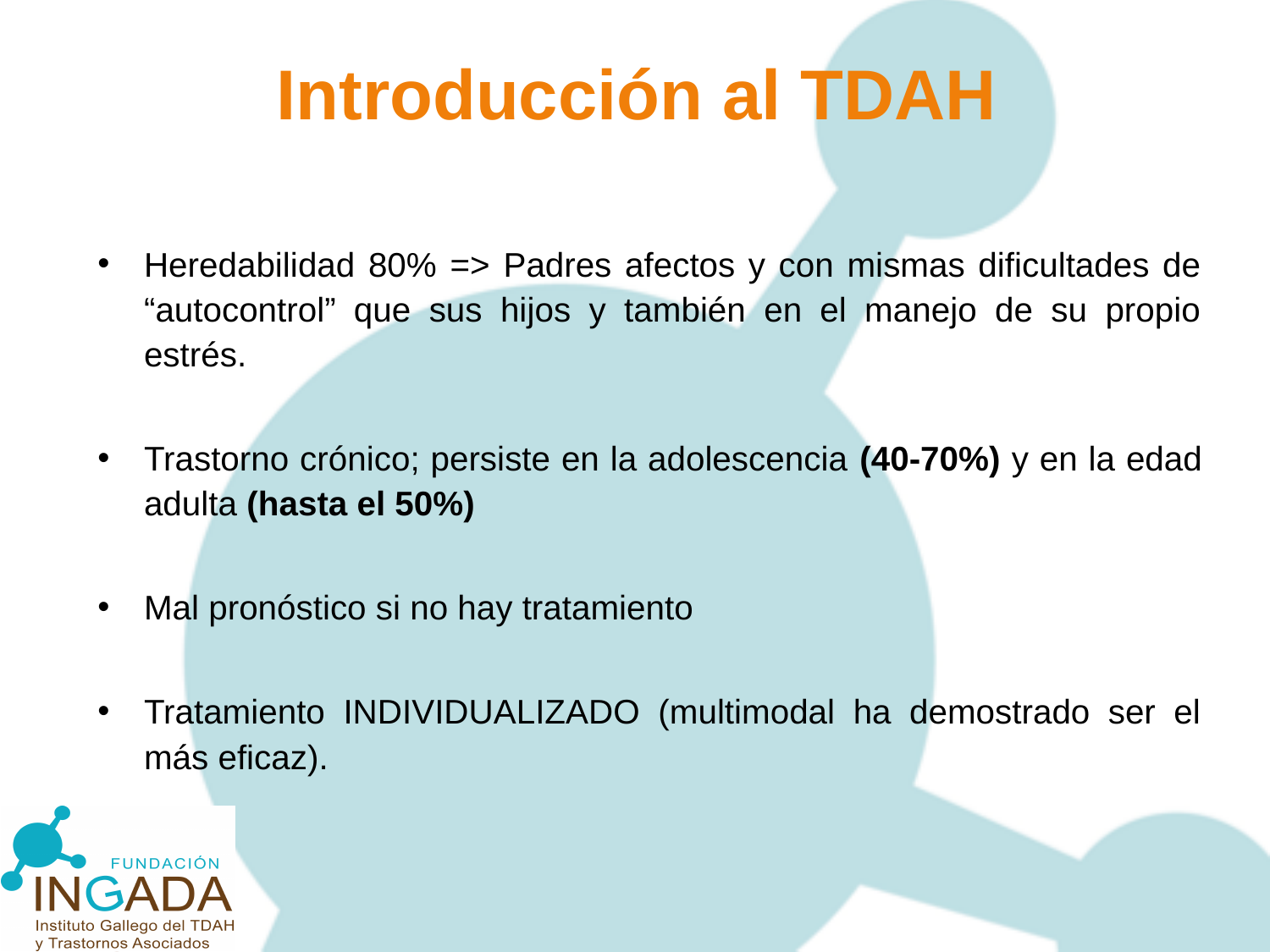

# Introducción al TDAH

Heredabilidad 80% => Padres afectos y con mismas dificultades de “autocontrol” que sus hijos y también en el manejo de su propio estrés.

Trastorno crónico; persiste en la adolescencia (40-70%) y en la edad adulta (hasta el 50%)

Mal pronóstico si no hay tratamiento

Tratamiento INDIVIDUALIZADO (multimodal ha demostrado ser el más eficaz).